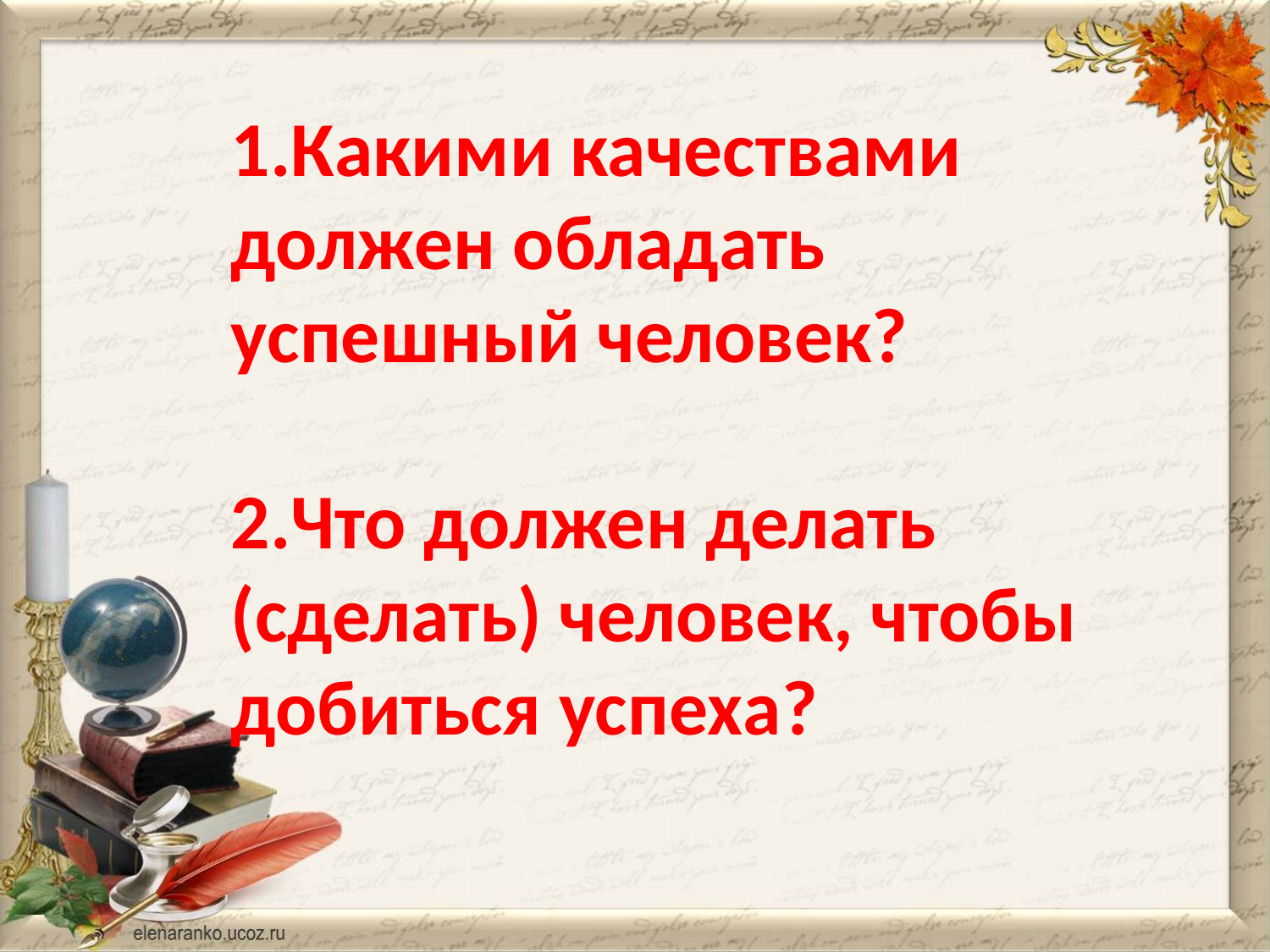

#
1.Какими качествами должен обладать успешный человек?

2.Что должен делать (сделать) человек, чтобы добиться успеха?